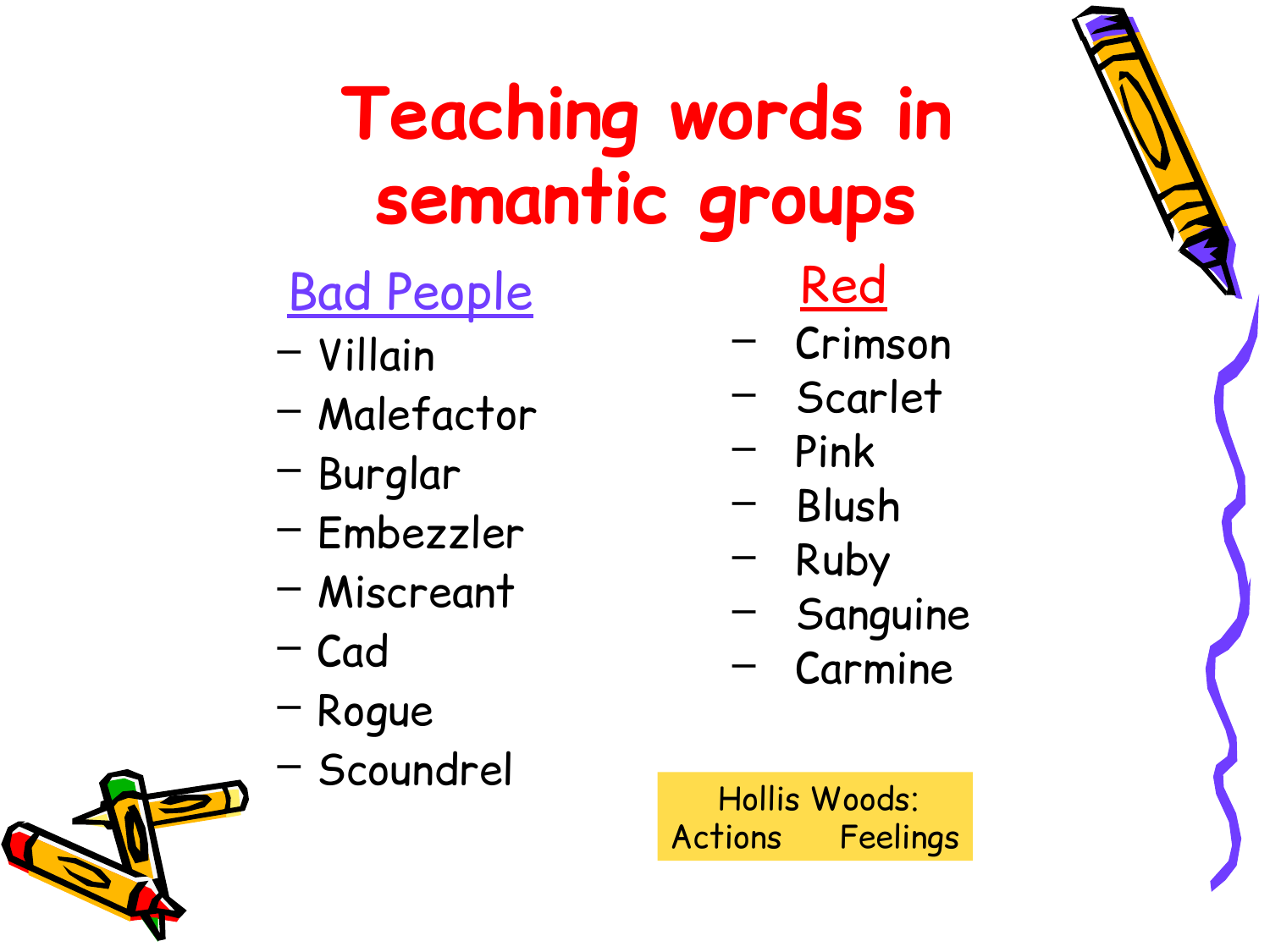

# Teaching words in semantic groups
Bad People
Villain
Malefactor
Burglar
Embezzler
Miscreant
Cad
Rogue
Scoundrel
Red
Crimson
Scarlet
Pink
Blush
Ruby
Sanguine
Carmine

     Hollis Woods:
Actions      Feelings